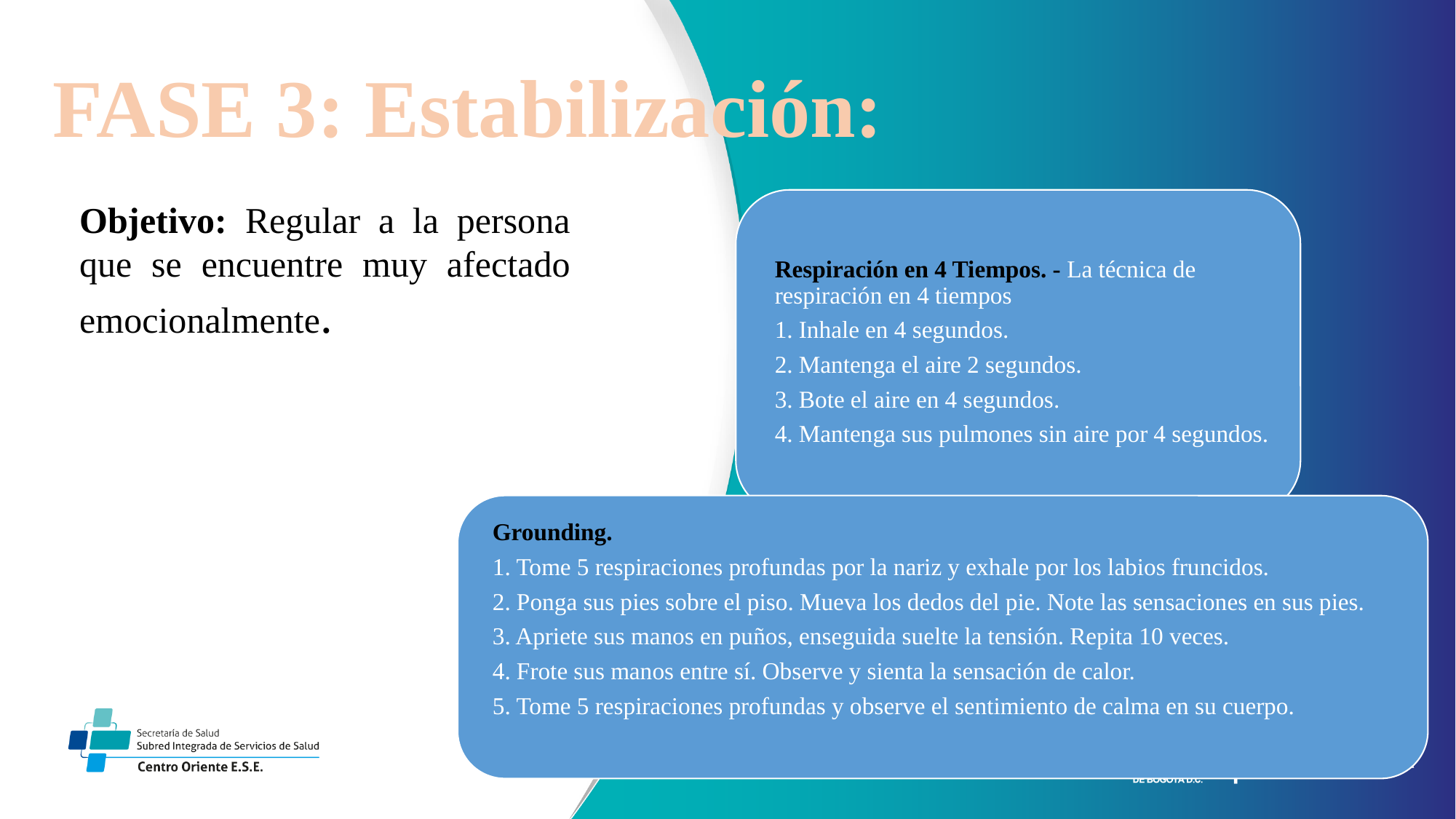

FASE 3: Estabilización:

Respiración en 4 Tiempos. - La técnica de respiración en 4 tiempos
1. Inhale en 4 segundos.
2. Mantenga el aire 2 segundos.
3. Bote el aire en 4 segundos.
4. Mantenga sus pulmones sin aire por 4 segundos.
Grounding.
1. Tome 5 respiraciones profundas por la nariz y exhale por los labios fruncidos.
2. Ponga sus pies sobre el piso. Mueva los dedos del pie. Note las sensaciones en sus pies.
3. Apriete sus manos en puños, enseguida suelte la tensión. Repita 10 veces.
4. Frote sus manos entre sí. Observe y sienta la sensación de calor.
5. Tome 5 respiraciones profundas y observe el sentimiento de calma en su cuerpo.

Objetivo: Regular a la persona que se encuentre muy afectado emocionalmente.